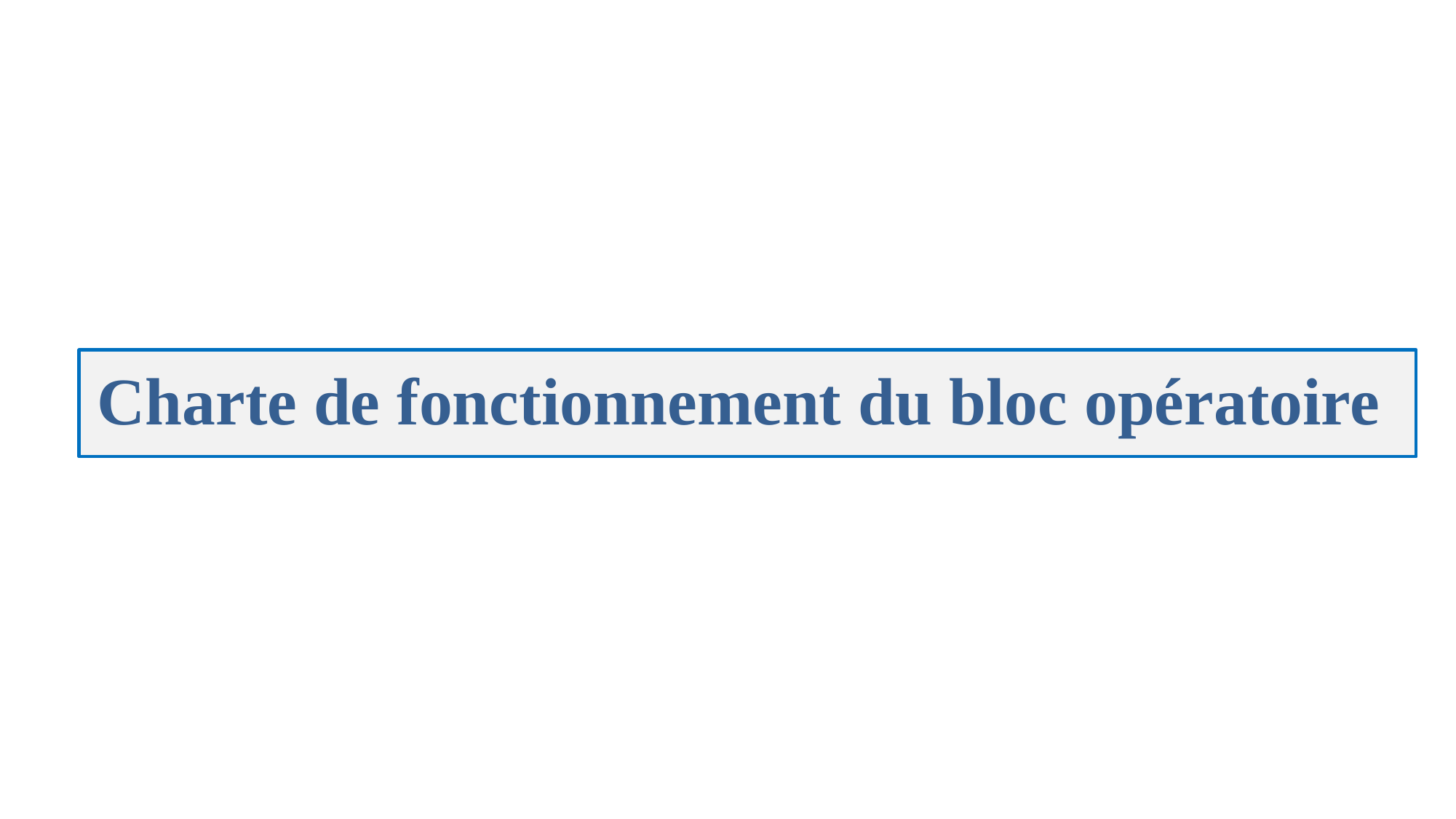

# Charte de fonctionnement du bloc opératoire